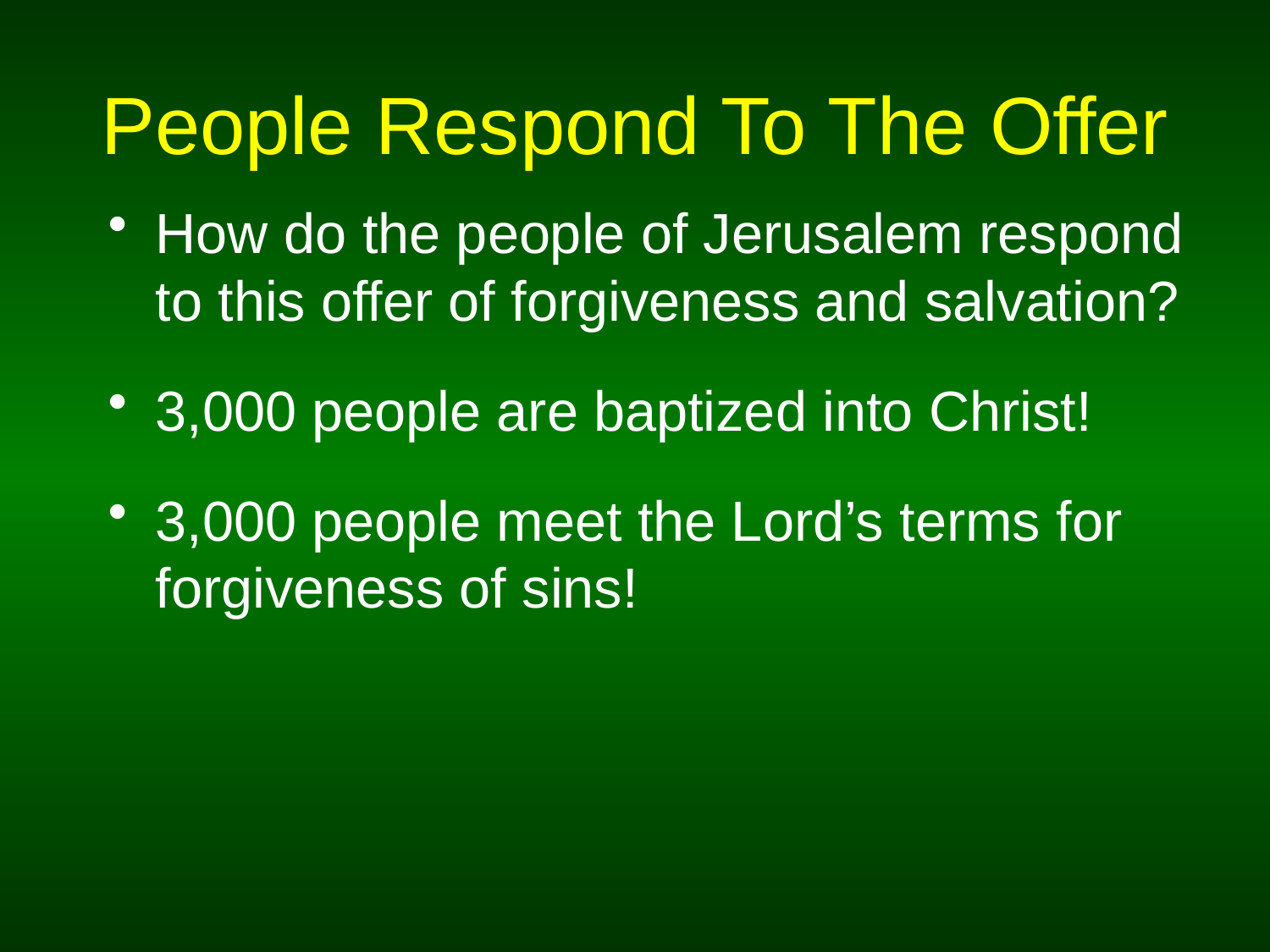

# People Respond To The Offer
How do the people of Jerusalem respond to this offer of forgiveness and salvation?
3,000 people are baptized into Christ!
3,000 people meet the Lord’s terms for forgiveness of sins!